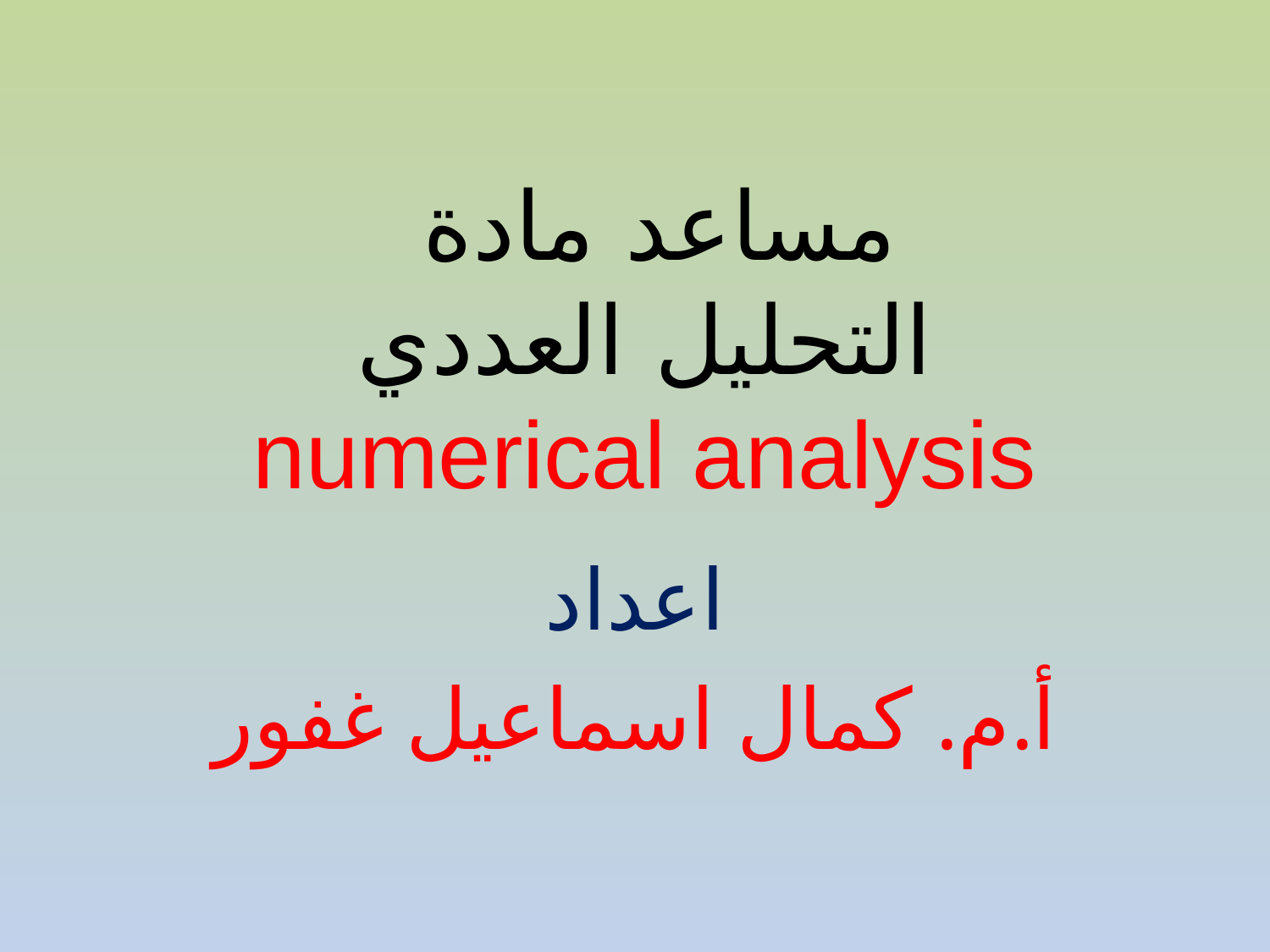

# مساعد مادة التحليل العددي numerical analysis
اعداد
أ.م. كمال اسماعيل غفور